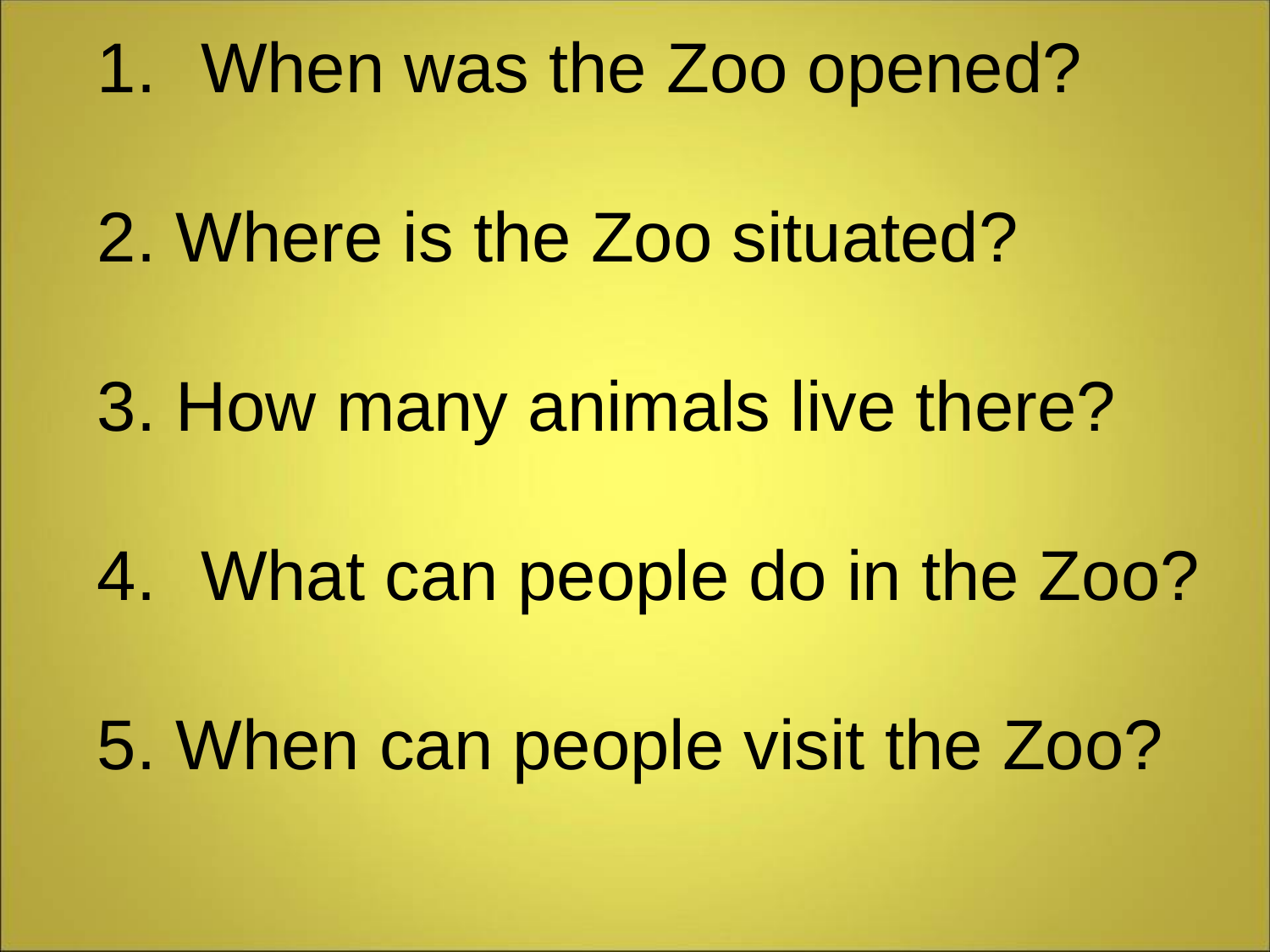

When was the Zoo opened?

2. Where is the Zoo situated?

3. How many animals live there?

What can people do in the Zoo?

5. When can people visit the Zoo?